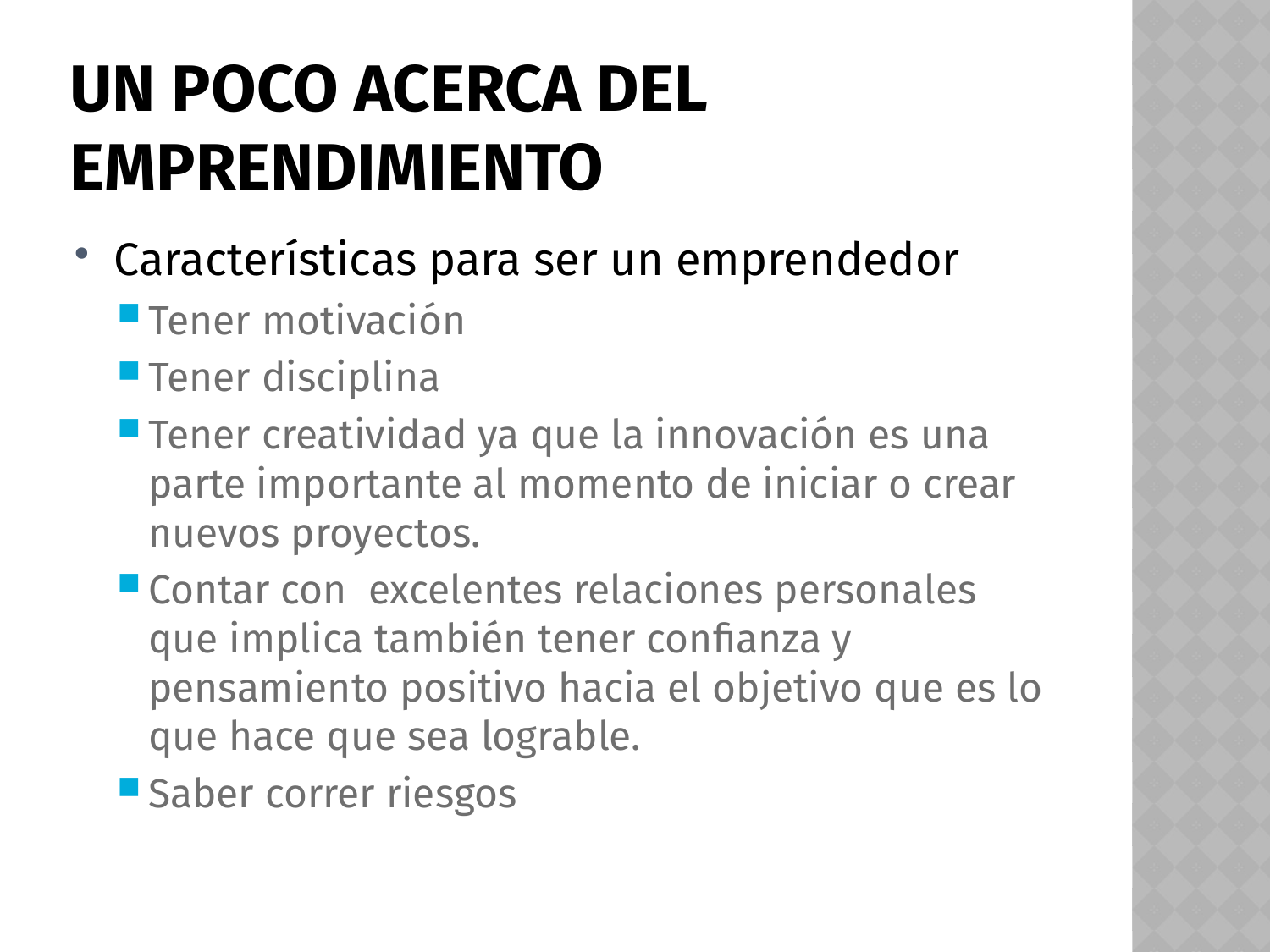

# Un poCO ACERCA DEL EMPRENDIMIENTO
Características para ser un emprendedor
Tener motivación
Tener disciplina
Tener creatividad ya que la innovación es una parte importante al momento de iniciar o crear nuevos proyectos.
Contar con  excelentes relaciones personales que implica también tener confianza y pensamiento positivo hacia el objetivo que es lo que hace que sea lograble.
Saber correr riesgos